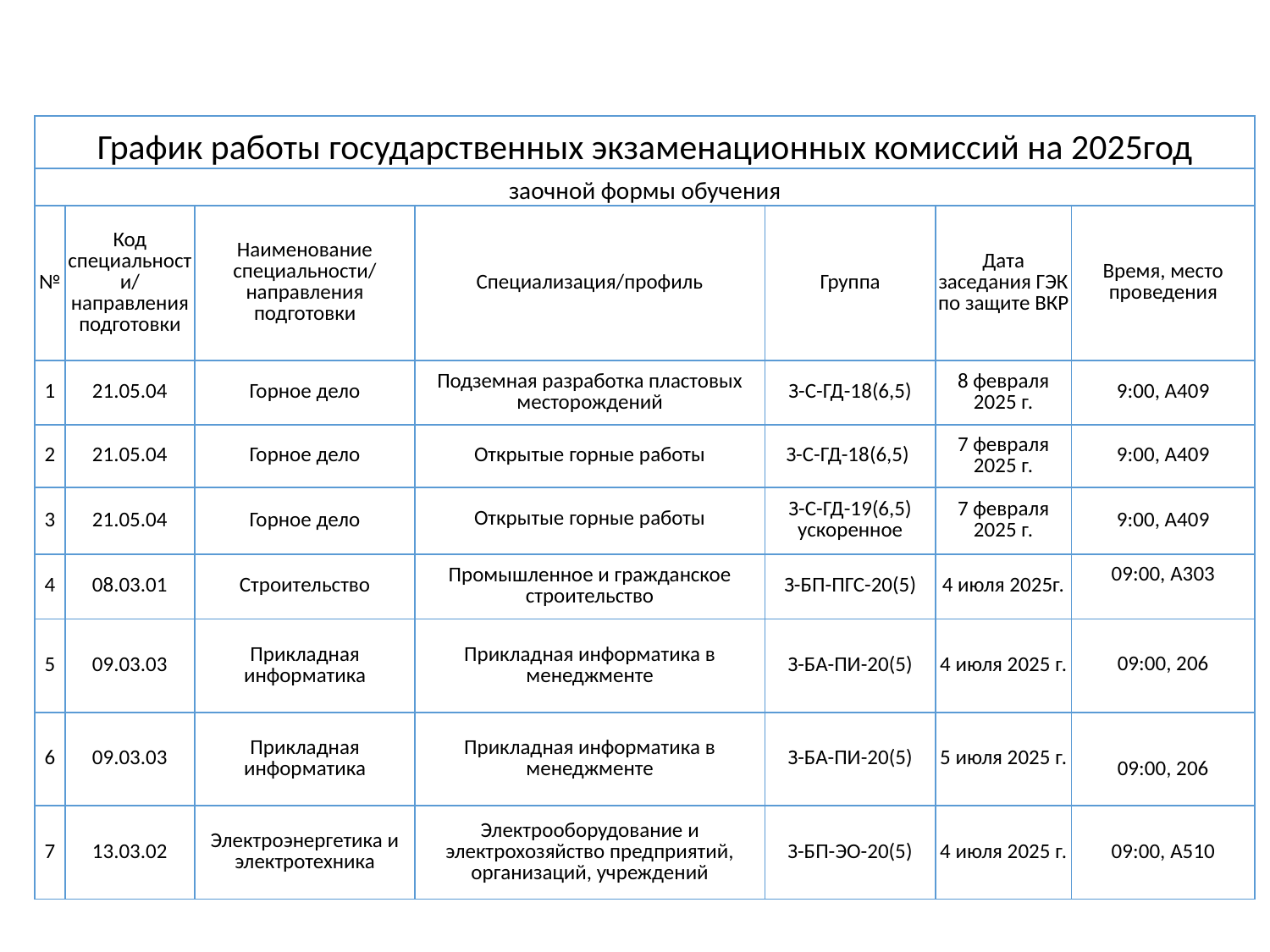

| График работы государственных экзаменационных комиссий на 2025год |  |  |  |  |  |  |
| --- | --- | --- | --- | --- | --- | --- |
| заочной формы обучения |  |  |  |  |  |  |
| № | Код специальности/ направления подготовки | Наименование специальности/ направления подготовки | Специализация/профиль | Группа | Дата заседания ГЭК по защите ВКР | Время, место проведения |
| 1 | 21.05.04 | Горное дело | Подземная разработка пластовых месторождений | З-С-ГД-18(6,5) | 8 февраля 2025 г. | 9:00, А409 |
| 2 | 21.05.04 | Горное дело | Открытые горные работы | З-С-ГД-18(6,5) | 7 февраля 2025 г. | 9:00, А409 |
| 3 | 21.05.04 | Горное дело | Открытые горные работы | З-С-ГД-19(6,5) ускоренное | 7 февраля 2025 г. | 9:00, А409 |
| 4 | 08.03.01 | Строительство | Промышленное и гражданское строительство | З-БП-ПГС-20(5) | 4 июля 2025г. | 09:00, А303 |
| 5 | 09.03.03 | Прикладная информатика | Прикладная информатика в менеджменте | З-БА-ПИ-20(5) | 4 июля 2025 г. | 09:00, 206 |
| 6 | 09.03.03 | Прикладная информатика | Прикладная информатика в менеджменте | З-БА-ПИ-20(5) | 5 июля 2025 г. | 09:00, 206 |
| 7 | 13.03.02 | Электроэнергетика и электротехника | Электрооборудование и электрохозяйство предприятий, организаций, учреждений | З-БП-ЭО-20(5) | 4 июля 2025 г. | 09:00, А510 |